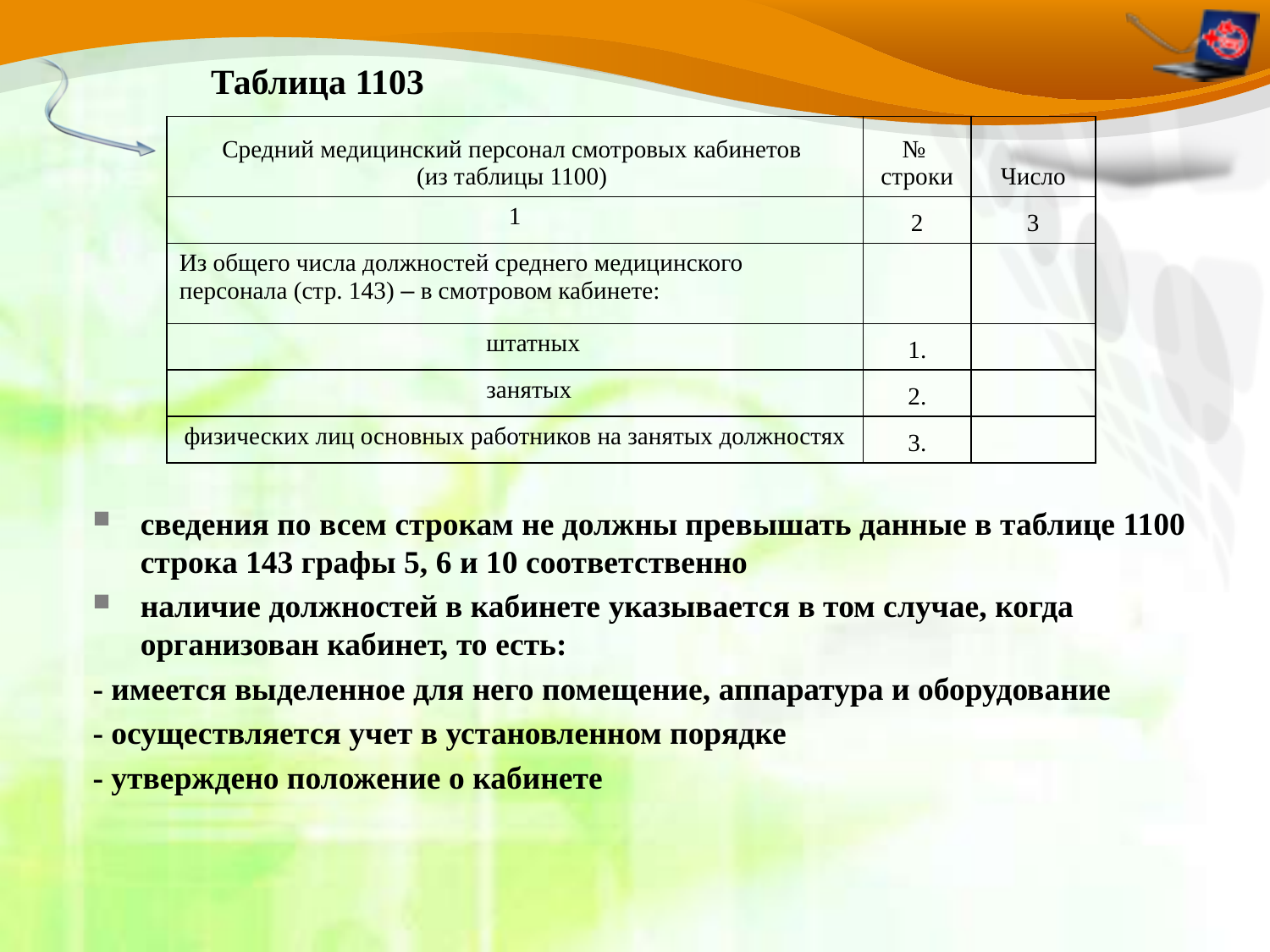

Таблица 1103
| Средний медицинский персонал смотровых кабинетов (из таблицы 1100) | № строки | Число |
| --- | --- | --- |
| 1 | 2 | 3 |
| Из общего числа должностей среднего медицинского персонала (стр. 143) – в смотровом кабинете: |  |  |
| штатных | 1. |  |
| занятых | 2. |  |
| физических лиц основных работников на занятых должностях | 3. |  |
сведения по всем строкам не должны превышать данные в таблице 1100 строка 143 графы 5, 6 и 10 соответственно
наличие должностей в кабинете указывается в том случае, когда организован кабинет, то есть:
- имеется выделенное для него помещение, аппаратура и оборудование
- осуществляется учет в установленном порядке
- утверждено положение о кабинете